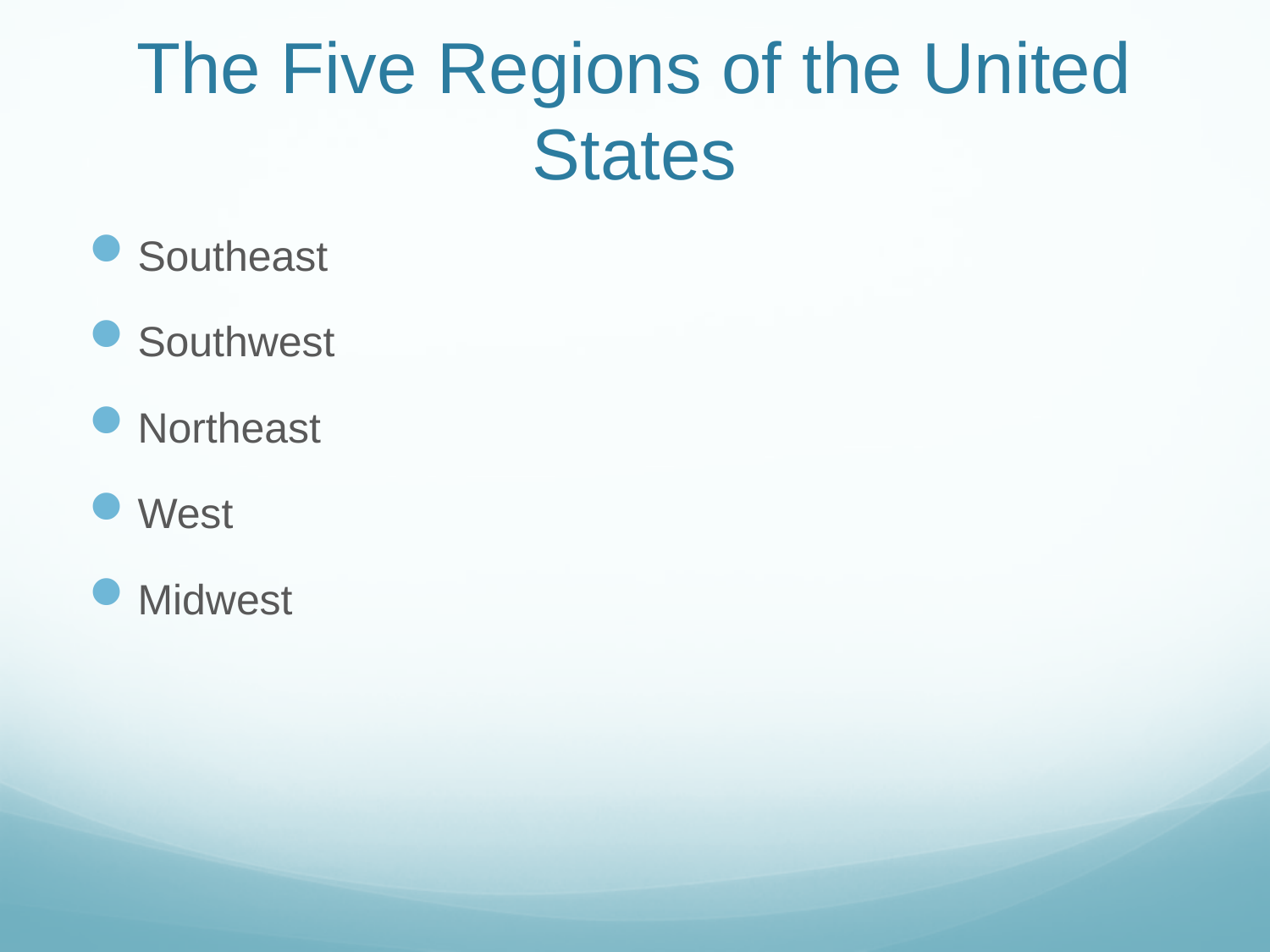

# The Five Regions of the United States
Southeast
Southwest
Northeast
West
Midwest